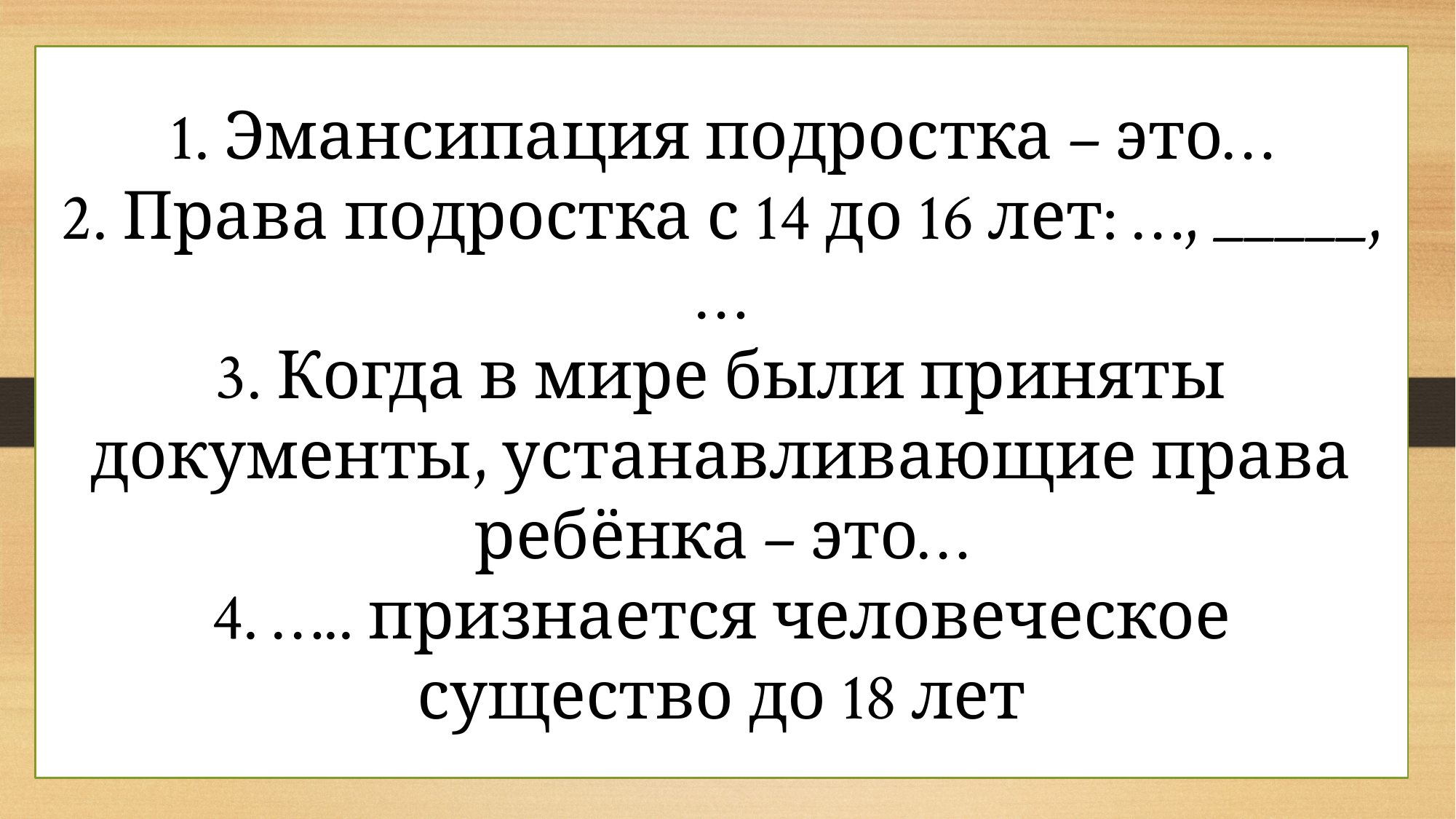

# 1. Эмансипация подростка – это… 2. Права подростка с 14 до 16 лет: …, _____, … 3. Когда в мире были приняты документы, устанавливающие права ребёнка – это… 4. ….. признается человеческое существо до 18 лет